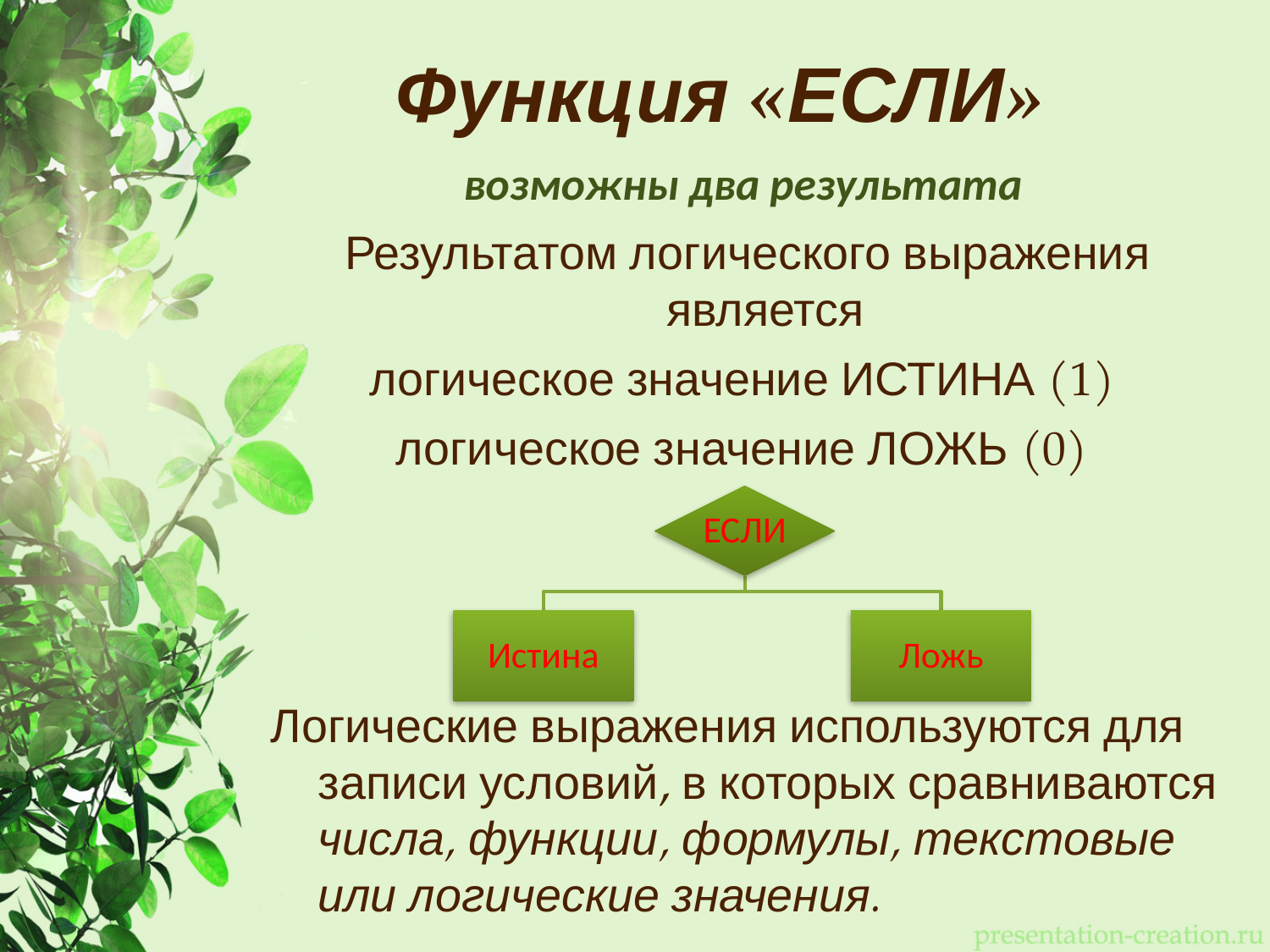

# Функция «ЕСЛИ»
возможны два результата
Результатом логического выражения является
логическое значение ИСТИНА (1)
логическое значение ЛОЖЬ (0)

Логические выражения используются для записи условий, в которых сравниваются числа, функции, формулы, текстовые или логические значения.

ЕСЛИ
Истина
Ложь